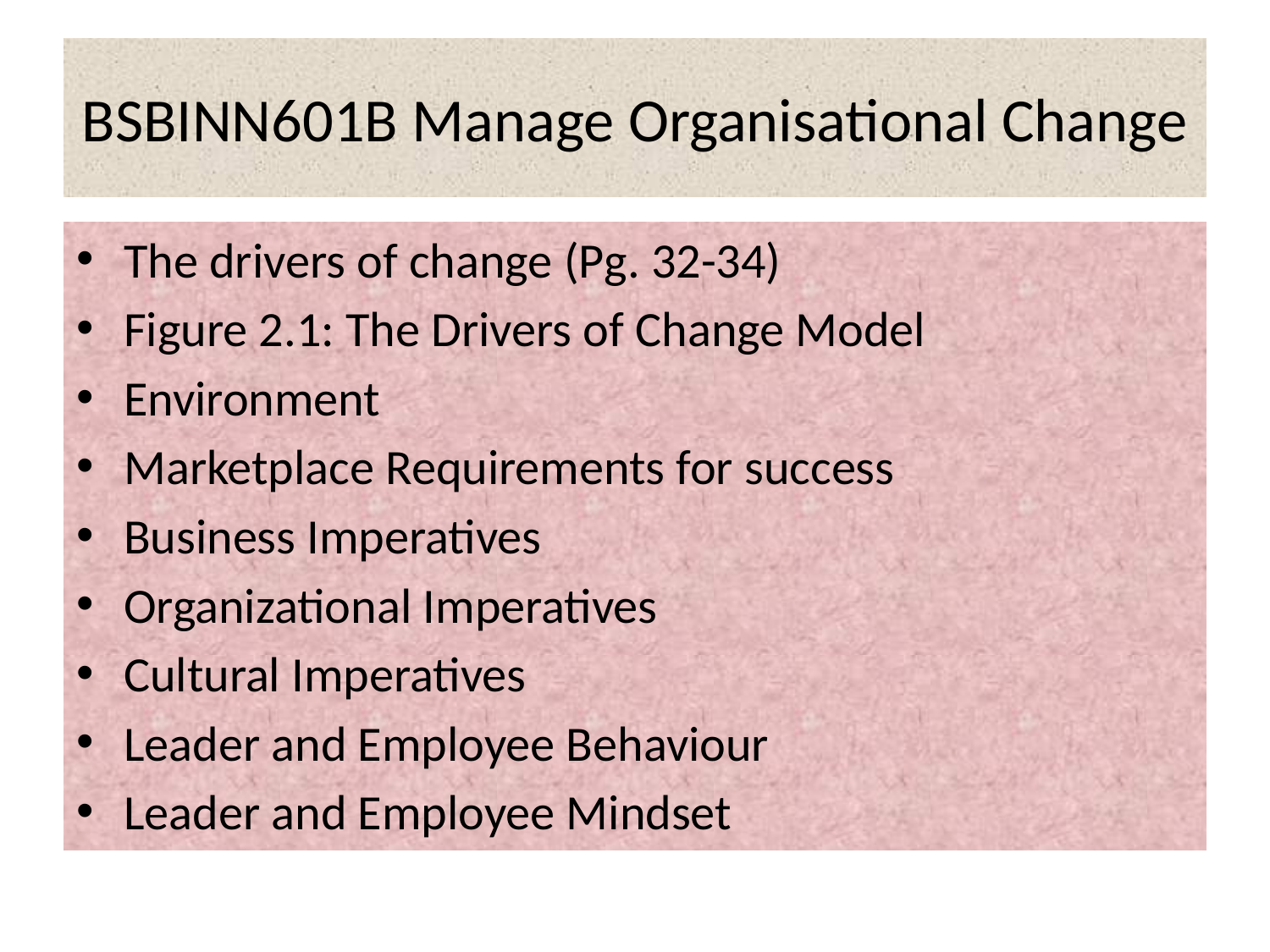

# BSBINN601B Manage Organisational Change
The drivers of change (Pg. 32-34)
Figure 2.1: The Drivers of Change Model
Environment
Marketplace Requirements for success
Business Imperatives
Organizational Imperatives
Cultural Imperatives
Leader and Employee Behaviour
Leader and Employee Mindset